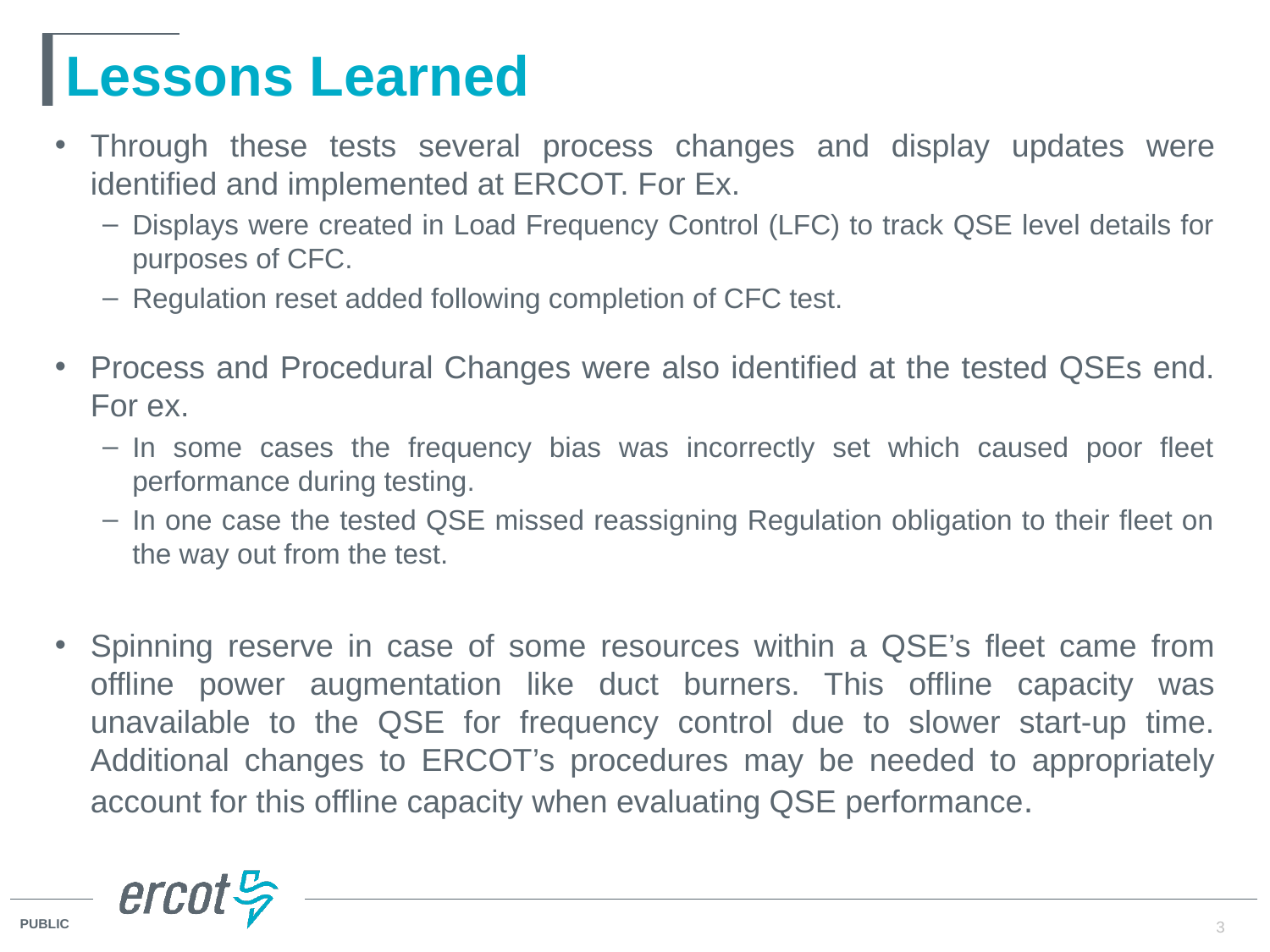

# Lessons Learned
Through these tests several process changes and display updates were identified and implemented at ERCOT. For Ex.
Displays were created in Load Frequency Control (LFC) to track QSE level details for purposes of CFC.
Regulation reset added following completion of CFC test.

Process and Procedural Changes were also identified at the tested QSEs end. For ex.
In some cases the frequency bias was incorrectly set which caused poor fleet performance during testing.
In one case the tested QSE missed reassigning Regulation obligation to their fleet on the way out from the test.

Spinning reserve in case of some resources within a QSE’s fleet came from offline power augmentation like duct burners. This offline capacity was unavailable to the QSE for frequency control due to slower start-up time. Additional changes to ERCOT’s procedures may be needed to appropriately account for this offline capacity when evaluating QSE performance.

3